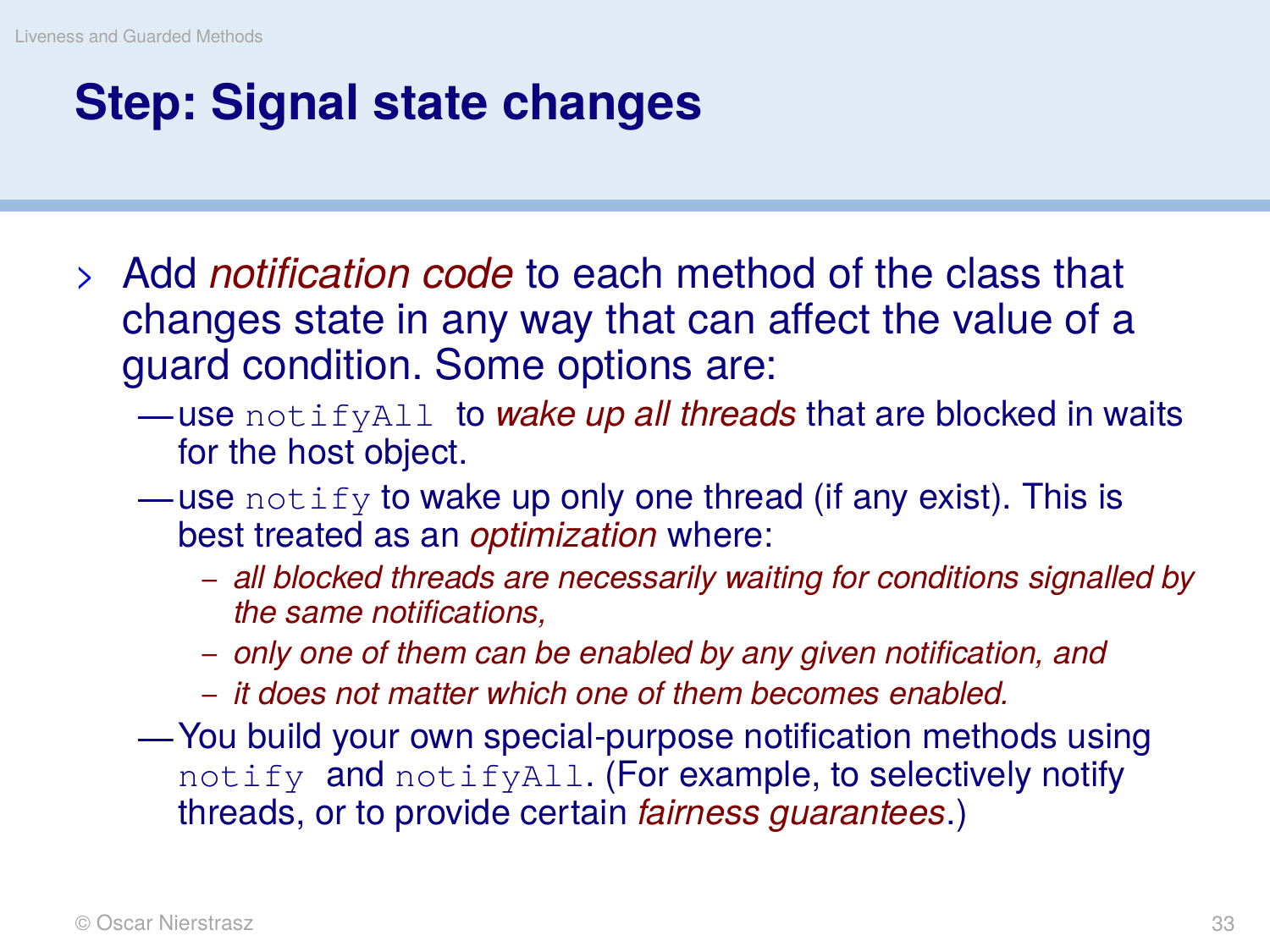

Liveness and Guarded Methods
# Step: Signal state changes
Add notification code to each method of the class that changes state in any way that can affect the value of a guard condition. Some options are:
use notifyAll to wake up all threads that are blocked in waits for the host object.
use notify to wake up only one thread (if any exist). This is best treated as an optimization where:
all blocked threads are necessarily waiting for conditions signalled by the same notifications,
only one of them can be enabled by any given notification, and
it does not matter which one of them becomes enabled.
You build your own special-purpose notification methods using notify and notifyAll. (For example, to selectively notify threads, or to provide certain fairness guarantees.)
© Oscar Nierstrasz
33